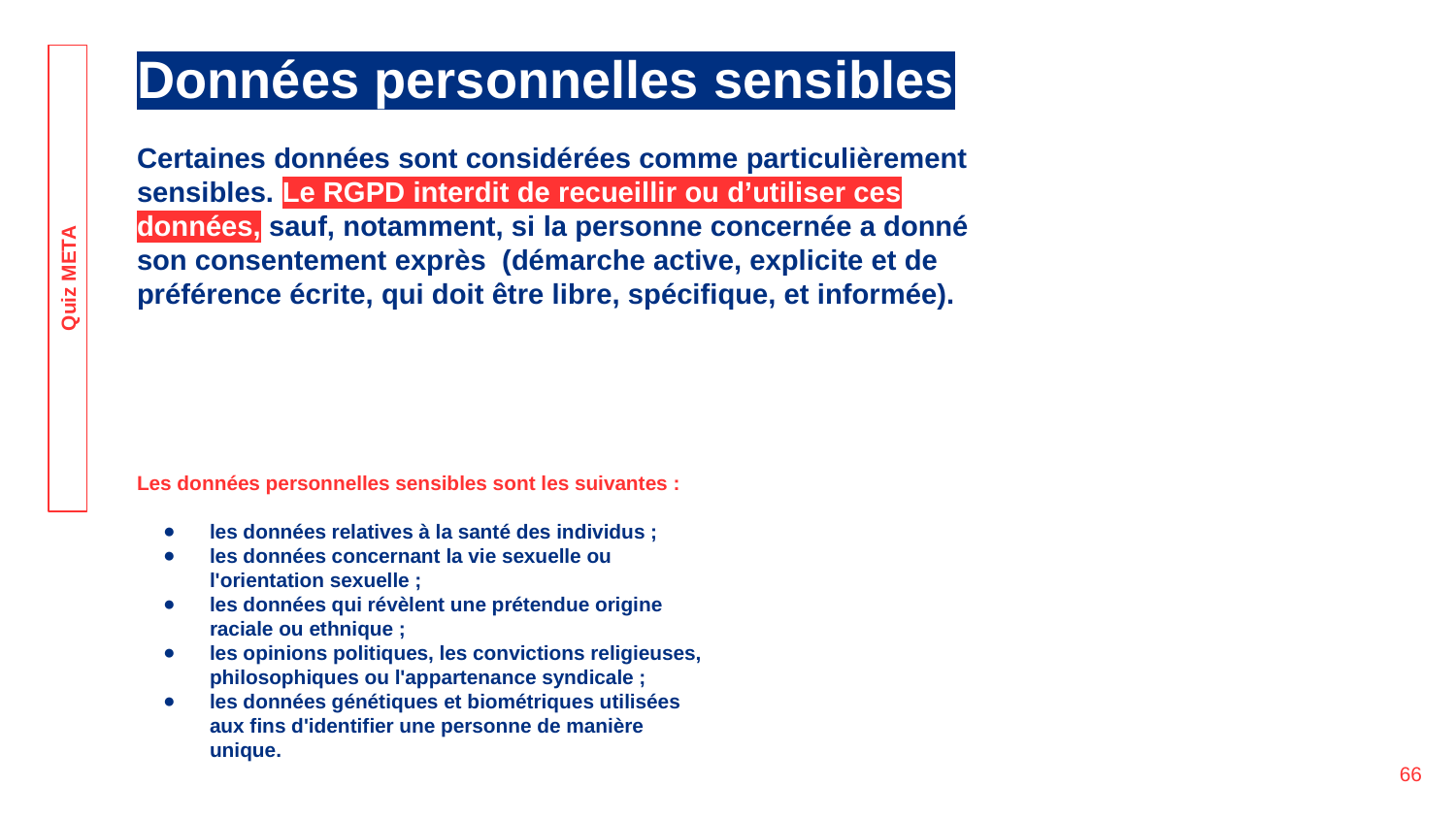

Données personnelles sensibles
Certaines données sont considérées comme particulièrement sensibles. Le RGPD interdit de recueillir ou d’utiliser ces données, sauf, notamment, si la personne concernée a donné son consentement exprès  (démarche active, explicite et de préférence écrite, qui doit être libre, spécifique, et informée).
Quiz META
Les données personnelles sensibles sont les suivantes :

les données relatives à la santé des individus ;
les données concernant la vie sexuelle ou l'orientation sexuelle ;
les données qui révèlent une prétendue origine raciale ou ethnique ;
les opinions politiques, les convictions religieuses, philosophiques ou l'appartenance syndicale ;
les données génétiques et biométriques utilisées aux fins d'identifier une personne de manière unique.
66